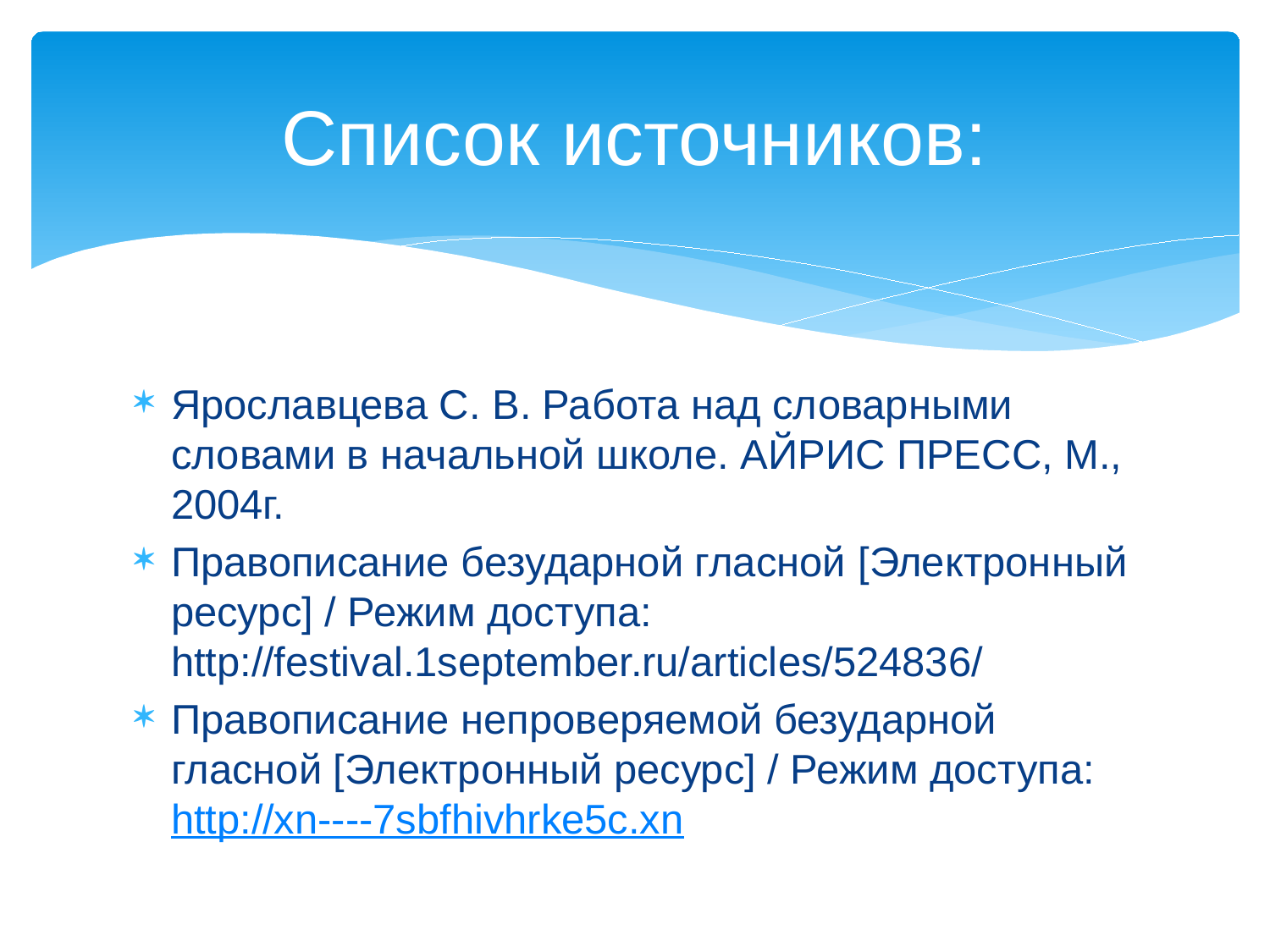

# Список источников:
Ярославцева С. В. Работа над словарными словами в начальной школе. АЙРИС ПРЕСС, М., 2004г.
Правописание безударной гласной [Электронный ресурс] / Режим доступа: http://festival.1september.ru/articles/524836/
Правописание непроверяемой безударной гласной [Электронный ресурс] / Режим доступа: http://xn----7sbfhivhrke5c.xn